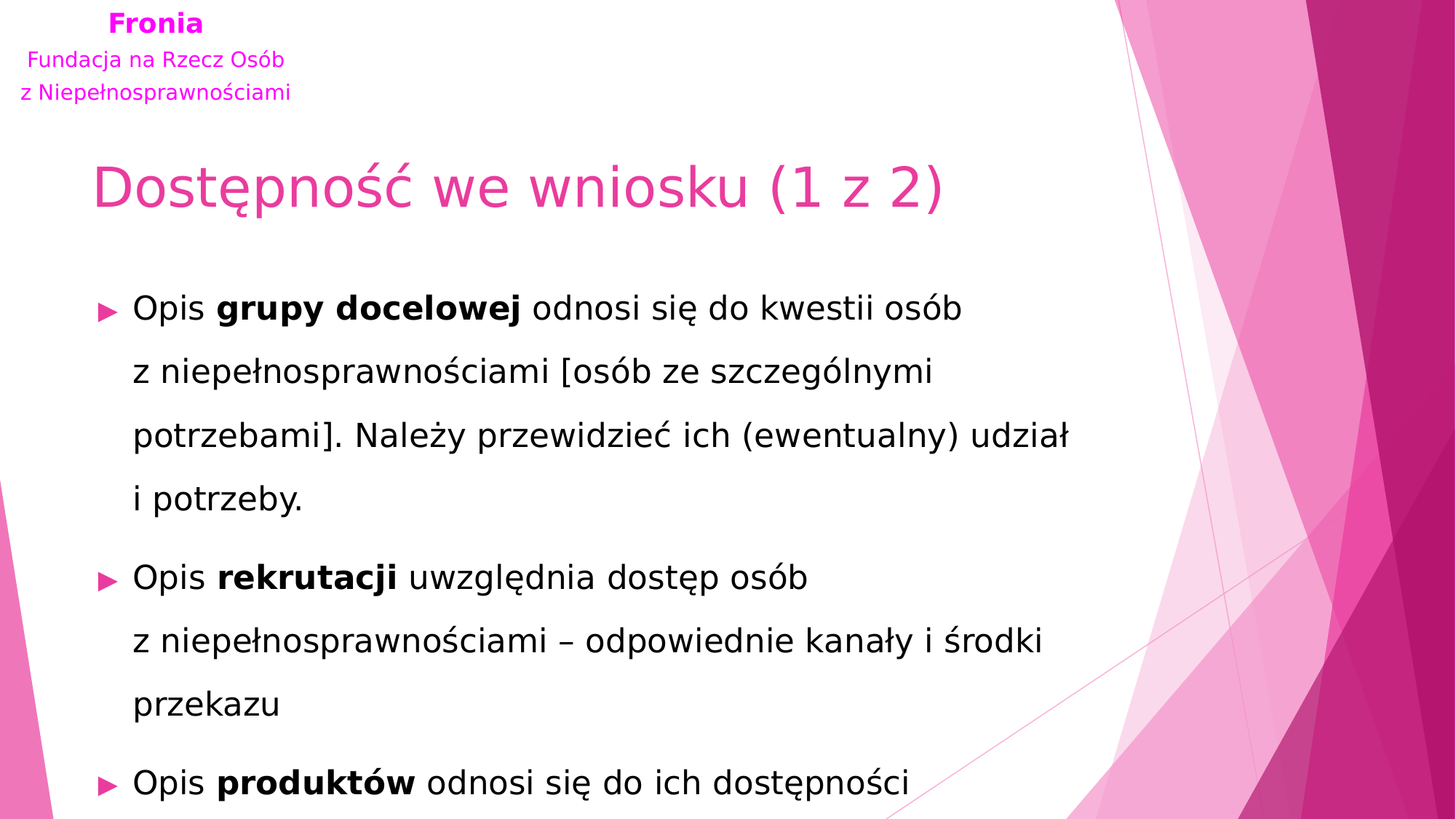

# Dostępność we wniosku (1 z 2)
Opis grupy docelowej odnosi się do kwestii osób z niepełnosprawnościami [osób ze szczególnymi potrzebami]. Należy przewidzieć ich (ewentualny) udział i potrzeby.
Opis rekrutacji uwzględnia dostęp osób z niepełnosprawnościami – odpowiednie kanały i środki przekazu
Opis produktów odnosi się do ich dostępności